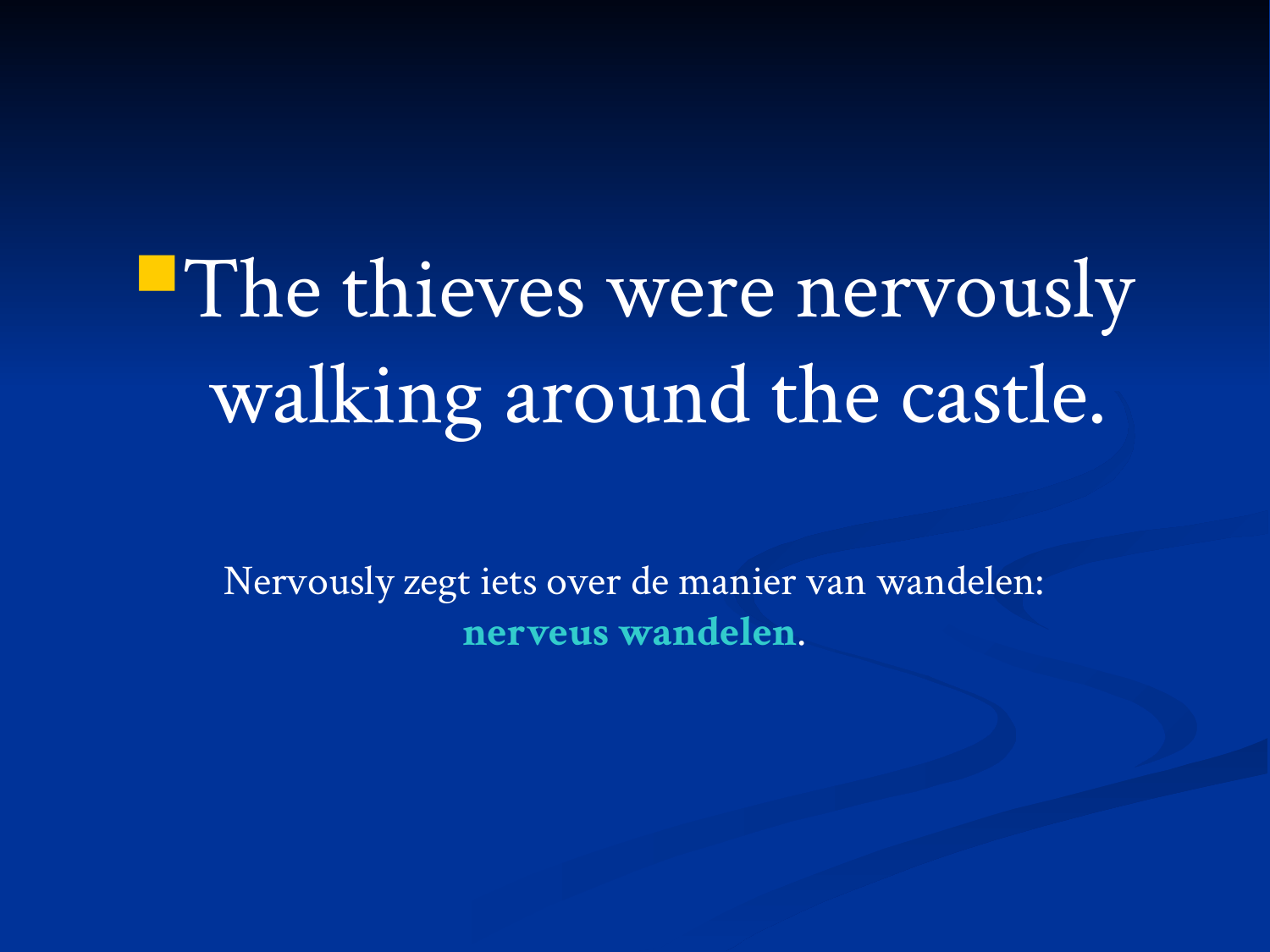

#
The thieves were nervously walking around the castle.

Nervously zegt iets over de manier van wandelen:
nerveus wandelen.